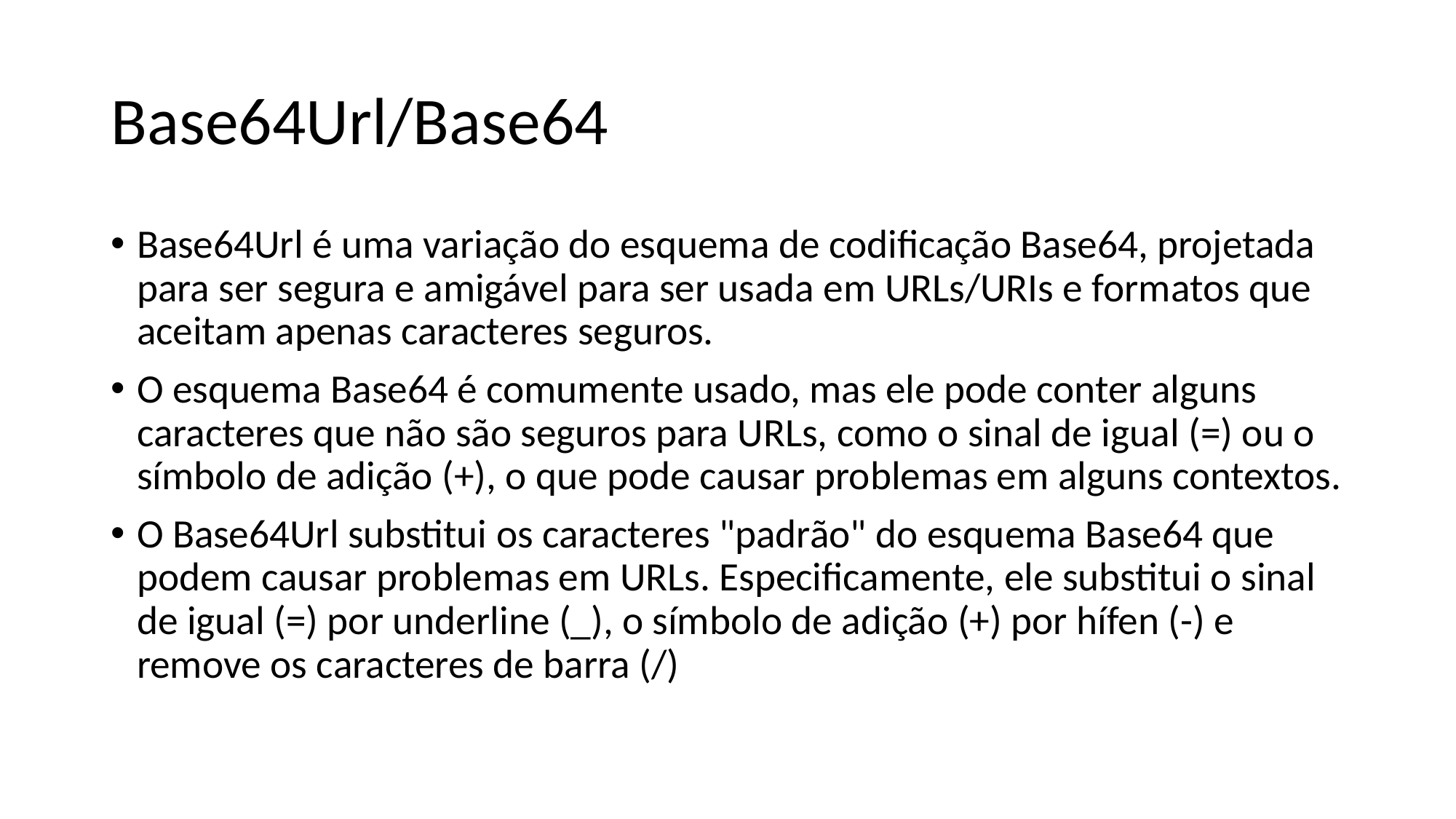

# Base64Url/Base64
Base64Url é uma variação do esquema de codificação Base64, projetada para ser segura e amigável para ser usada em URLs/URIs e formatos que aceitam apenas caracteres seguros.
O esquema Base64 é comumente usado, mas ele pode conter alguns caracteres que não são seguros para URLs, como o sinal de igual (=) ou o símbolo de adição (+), o que pode causar problemas em alguns contextos.
O Base64Url substitui os caracteres "padrão" do esquema Base64 que podem causar problemas em URLs. Especificamente, ele substitui o sinal de igual (=) por underline (_), o símbolo de adição (+) por hífen (-) e remove os caracteres de barra (/)